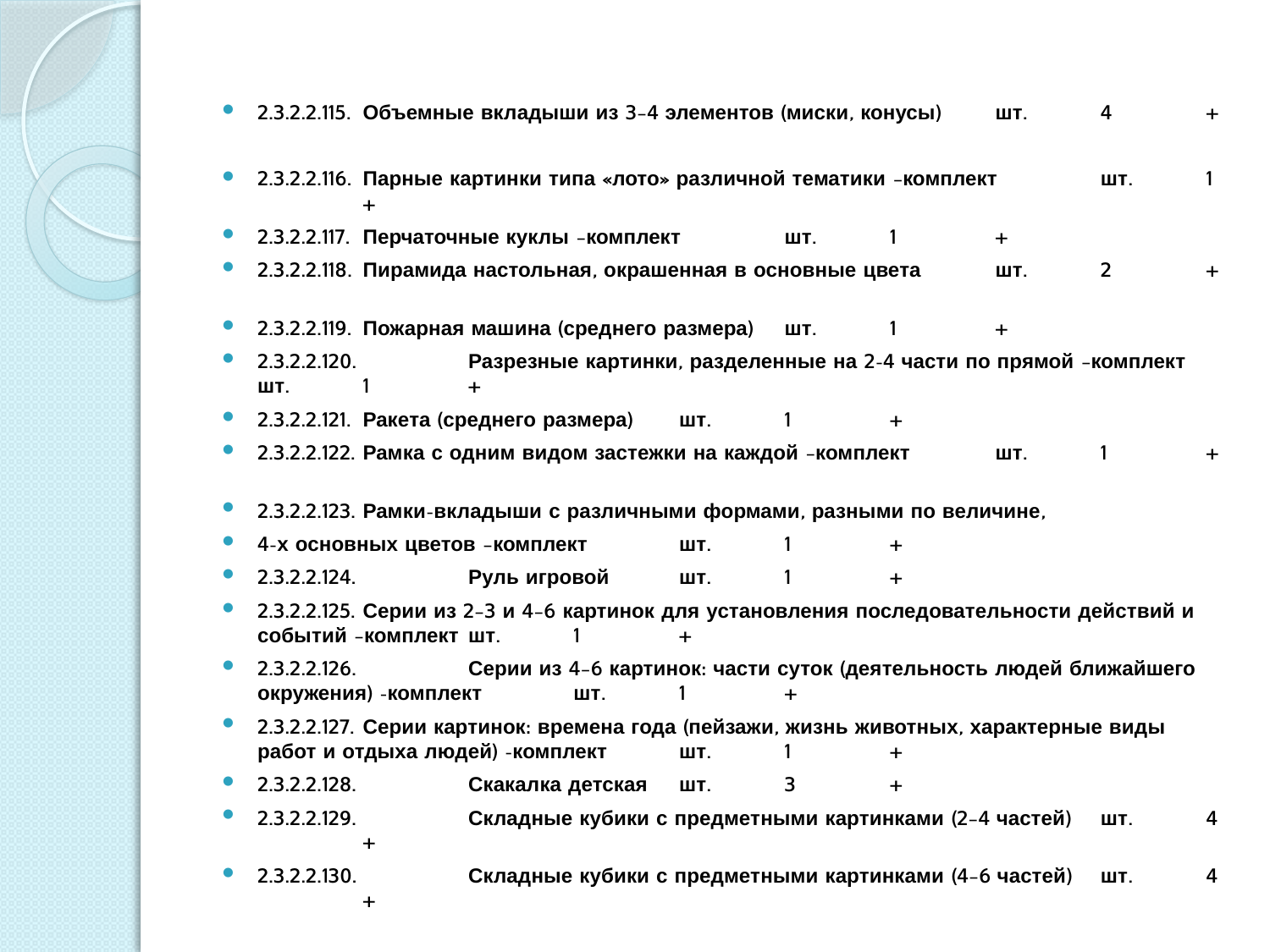

#

2.3.2.2.115. 	Объемные вкладыши из 3–4 элементов (миски, конусы) 	шт. 	4 	+

2.3.2.2.116. 	Парные картинки типа «лото» различной тематики –комплект 	шт. 	1 	+
2.3.2.2.117. 	Перчаточные куклы –комплект 	шт. 	1 	+
2.3.2.2.118. 	Пирамида настольная, окрашенная в основные цвета 	шт. 	2 	+
2.3.2.2.119. 	Пожарная машина (среднего размера) 	шт. 	1 	+
2.3.2.2.120. 	Разрезные картинки, разделенные на 2-4 части по прямой –комплект 	шт. 	1 	+
2.3.2.2.121. 	Ракета (среднего размера) 	шт. 	1 	+
2.3.2.2.122. 	Рамка с одним видом застежки на каждой –комплект 	шт. 	1 	+
2.3.2.2.123. 	Рамки-вкладыши с различными формами, разными по величине,
4-х основных цветов –комплект 	шт. 	1 	+
2.3.2.2.124. 	Руль игровой 	шт. 	1 	+
2.3.2.2.125. 	Серии из 2–3 и 4–6 картинок для установления последовательности действий и событий –комплект 	шт. 	1 	+
2.3.2.2.126. 	Серии из 4–6 картинок: части суток (деятельность людей ближайшего окружения) -комплект 	шт. 	1 	+
2.3.2.2.127. 	Серии картинок: времена года (пейзажи, жизнь животных, характерные виды работ и отдыха людей) -комплект 	шт. 	1 	+
2.3.2.2.128. 	Скакалка детская 	шт. 	3 	+
2.3.2.2.129. 	Складные кубики с предметными картинками (2–4 частей) 	шт. 	4 	+
2.3.2.2.130. 	Складные кубики с предметными картинками (4–6 частей) 	шт. 	4 	+